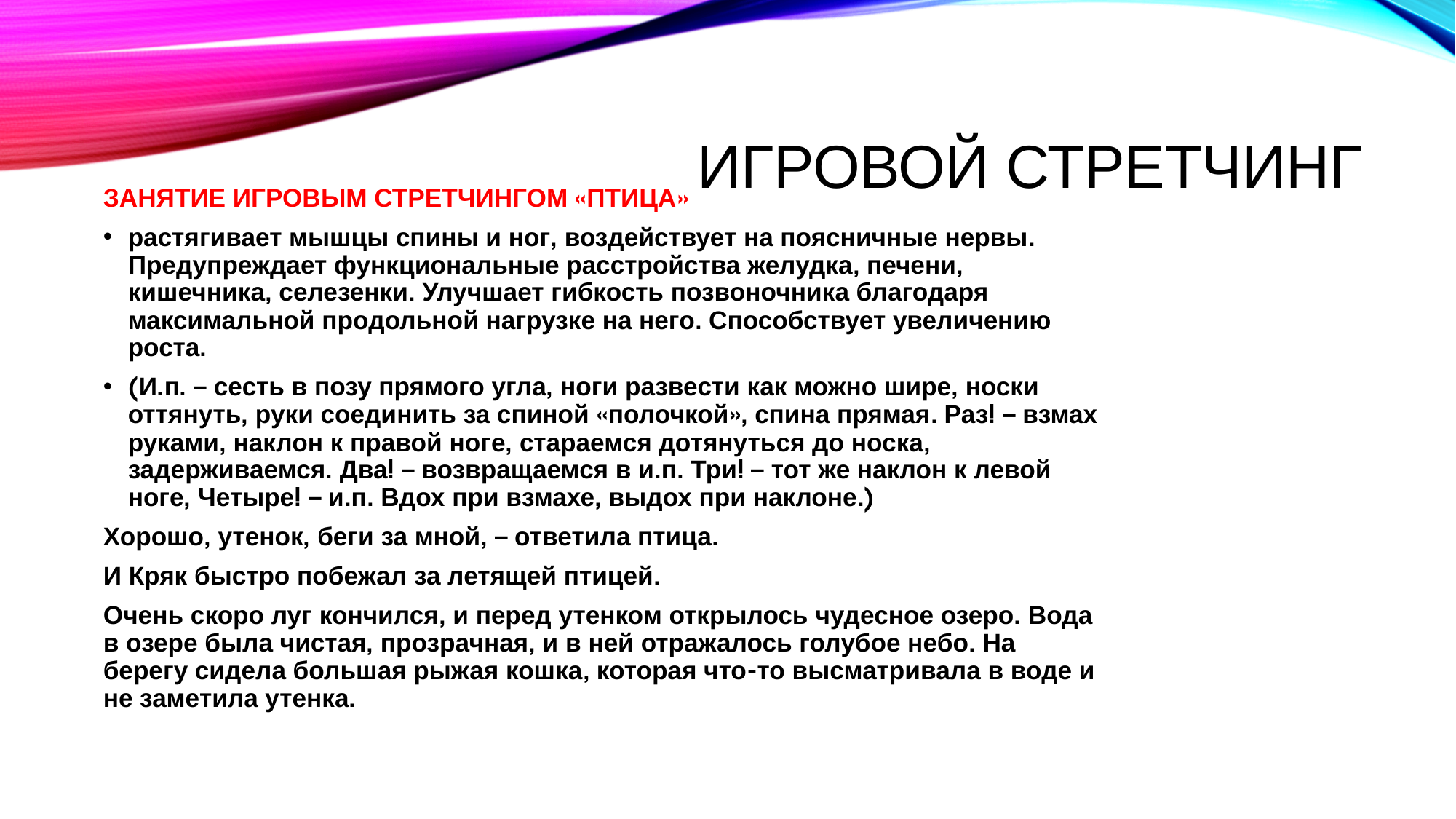

# ИГРОВОЙ СТРЕТЧИНГ
ЗАНЯТИЕ ИГРОВЫМ СТРЕТЧИНГОМ «ПТИЦА»
растягивает мышцы спины и ног, воздействует на поясничные нервы. Предупреждает функциональные расстройства желудка, печени, кишечника, селезенки. Улучшает гибкость позвоночника благодаря максимальной продольной нагрузке на него. Способствует увеличению роста.
(И.п. – сесть в позу прямого угла, ноги развести как можно шире, носки оттянуть, руки соединить за спиной «полочкой», спина прямая. Раз! – взмах руками, наклон к правой ноге, стараемся дотянуться до носка, задерживаемся. Два! – возвращаемся в и.п. Три! – тот же наклон к левой ноге, Четыре! – и.п. Вдох при взмахе, выдох при наклоне.)
Хорошо, утенок, беги за мной, – ответила птица.
И Кряк быстро побежал за летящей птицей.
Очень скоро луг кончился, и перед утенком открылось чудесное озеро. Вода в озере была чистая, прозрачная, и в ней отражалось голубое небо. На берегу сидела большая рыжая кошка, которая что-то высматривала в воде и не заметила утенка.